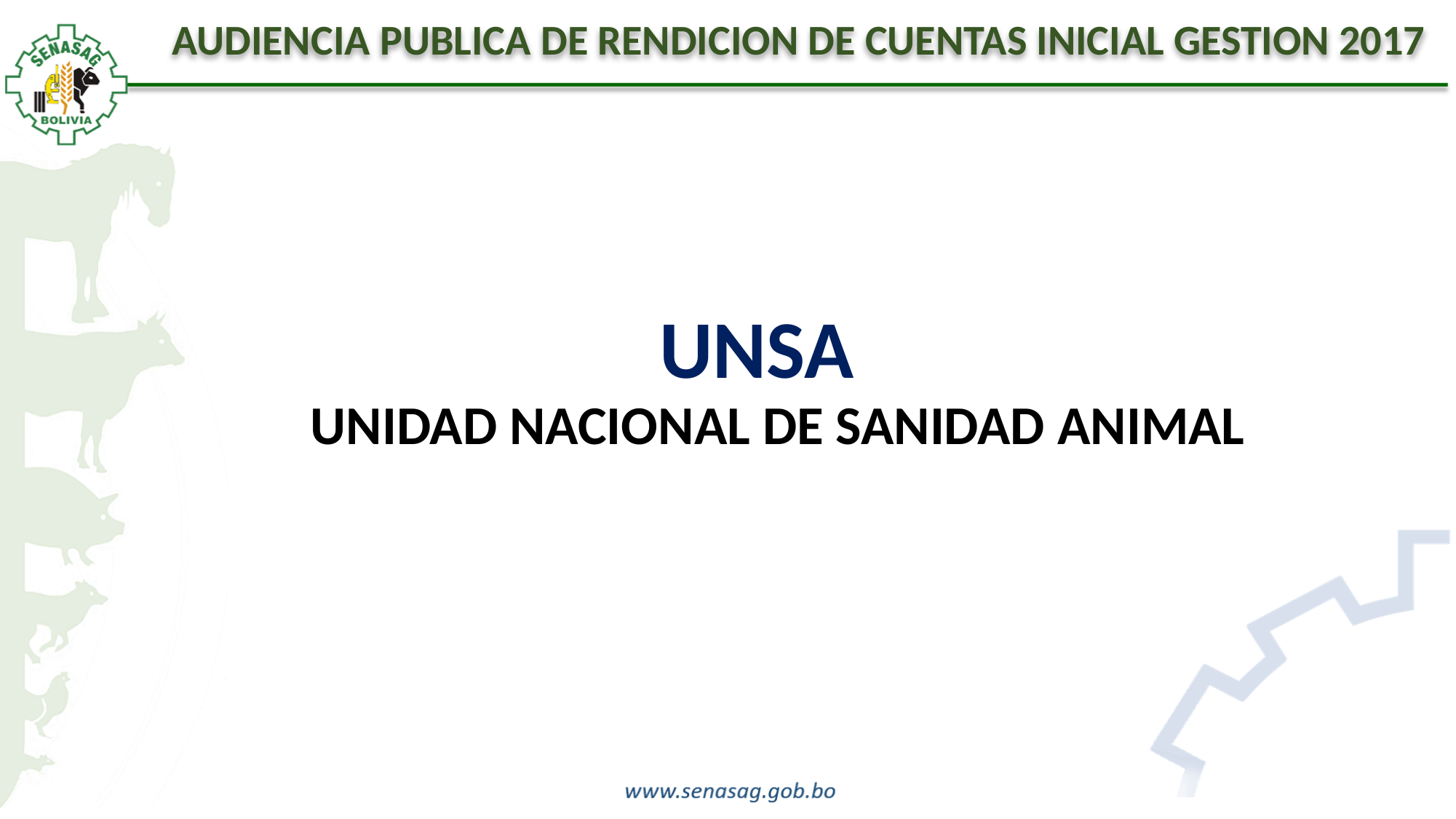

AUDIENCIA PUBLICA DE RENDICION DE CUENTAS INICIAL GESTION 2017
UNSA
UNIDAD NACIONAL DE SANIDAD ANIMAL